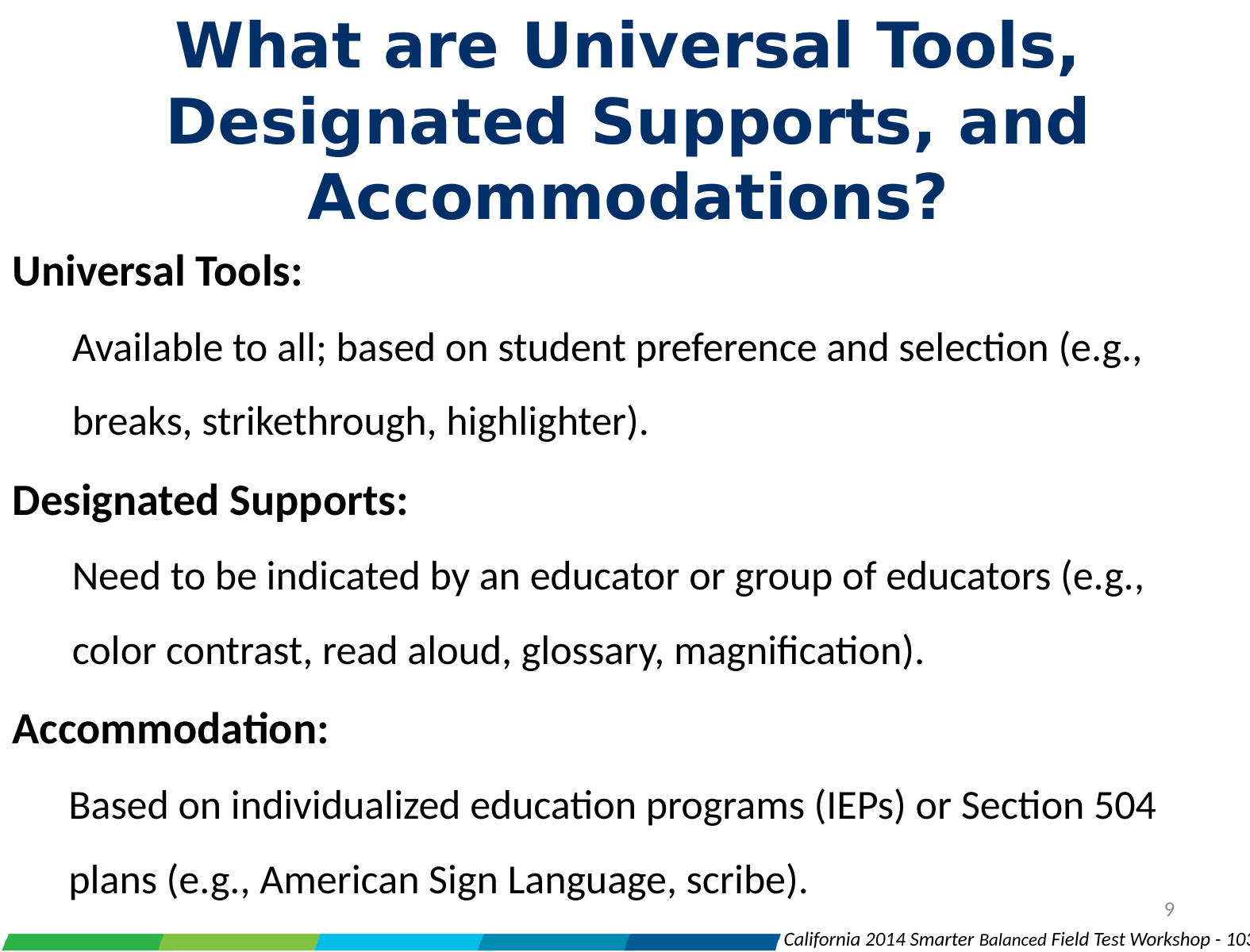

What are Universal Tools, Designated Supports, and Accommodations?
Universal Tools:
Available to all; based on student preference and selection (e.g., breaks, strikethrough, highlighter).
Designated Supports:
Need to be indicated by an educator or group of educators (e.g., color contrast, read aloud, glossary, magnification).
Accommodation:
Based on individualized education programs (IEPs) or Section 504 plans (e.g., American Sign Language, scribe).

9
California 2014 Smarter Balanced Field Test Workshop - 103